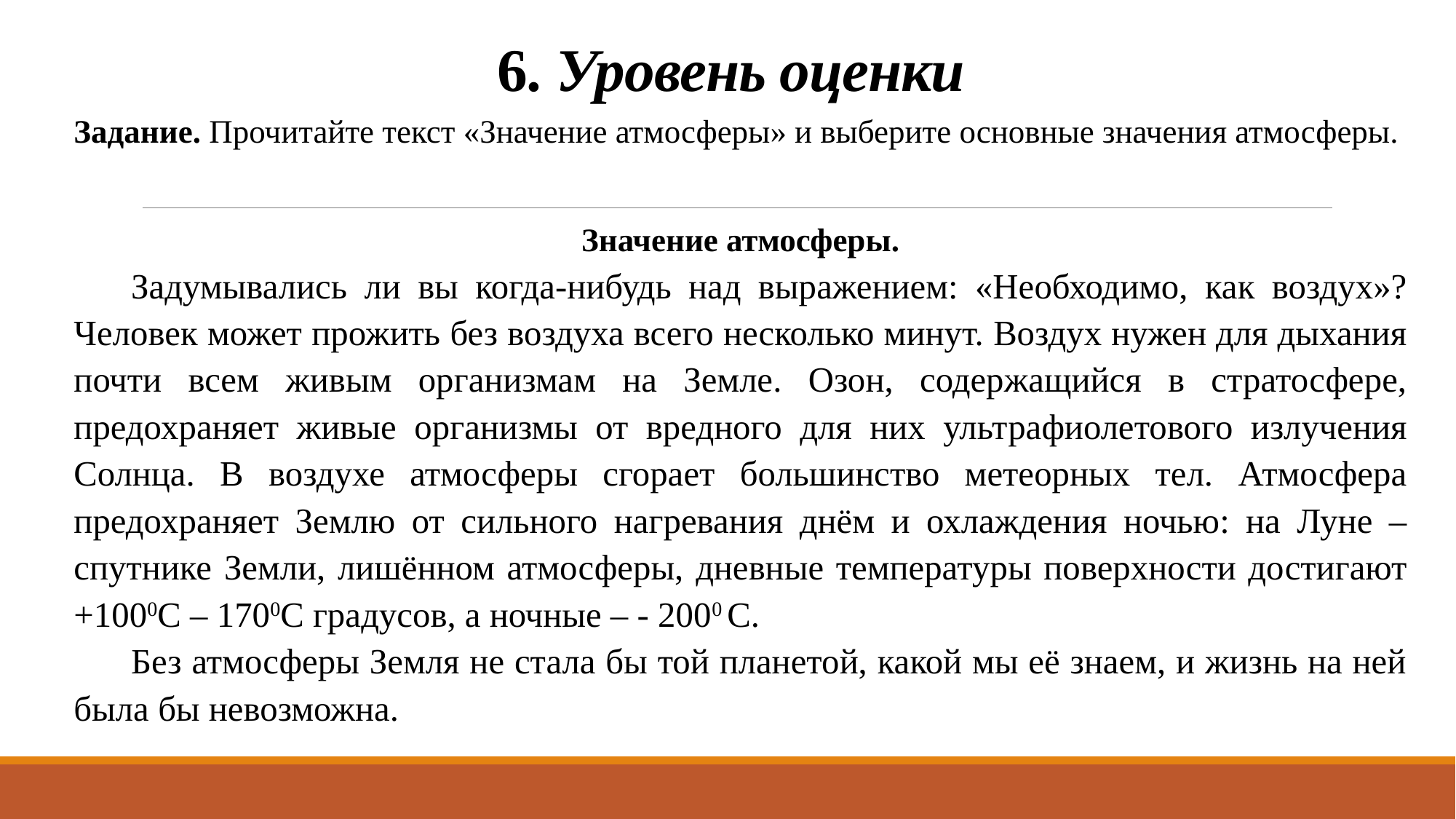

# 6. Уровень оценки
Задание. Прочитайте текст «Значение атмосферы» и выберите основные значения атмосферы.

Значение атмосферы.
Задумывались ли вы когда-нибудь над выражением: «Необходимо, как воздух»? Человек может прожить без воздуха всего несколько минут. Воздух нужен для дыхания почти всем живым организмам на Земле. Озон, содержащийся в стратосфере, предохраняет живые организмы от вредного для них ультрафиолетового излучения Солнца. В воздухе атмосферы сгорает большинство метеорных тел. Атмосфера предохраняет Землю от сильного нагревания днём и охлаждения ночью: на Луне – спутнике Земли, лишённом атмосферы, дневные температуры поверхности достигают +1000С – 1700С градусов, а ночные – - 2000 С.
Без атмосферы Земля не стала бы той планетой, какой мы её знаем, и жизнь на ней была бы невозможна.